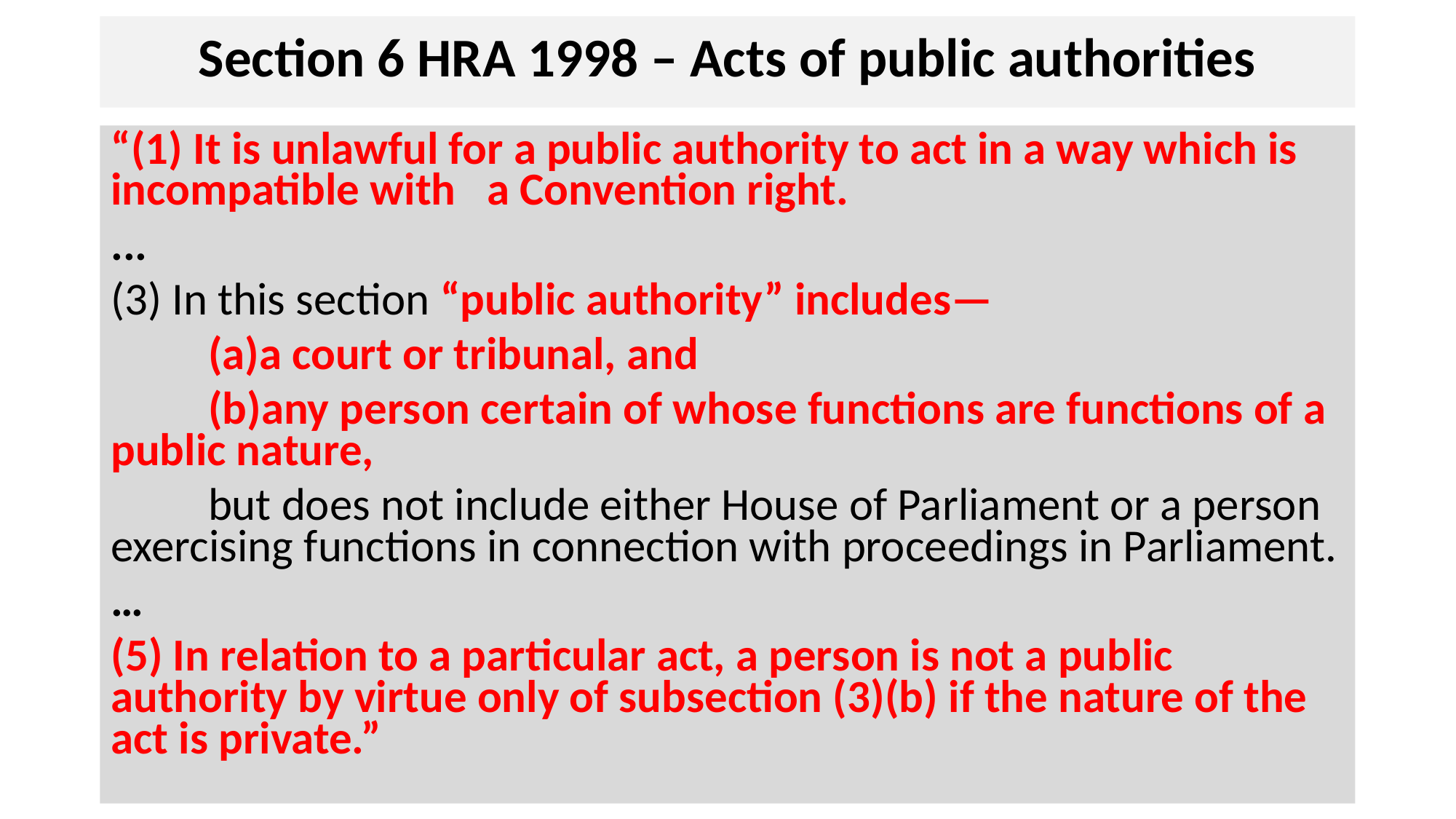

# Section 6 HRA 1998 – Acts of public authorities
“(1) It is unlawful for a public authority to act in a way which is incompatible with   a Convention right.
...
(3) In this section “public authority” includes—
	(a)a court or tribunal, and
	(b)any person certain of whose functions are functions of a public nature,
	but does not include either House of Parliament or a person exercising functions in connection with proceedings in Parliament.
…
(5) In relation to a particular act, a person is not a public authority by virtue only of subsection (3)(b) if the nature of the act is private.”